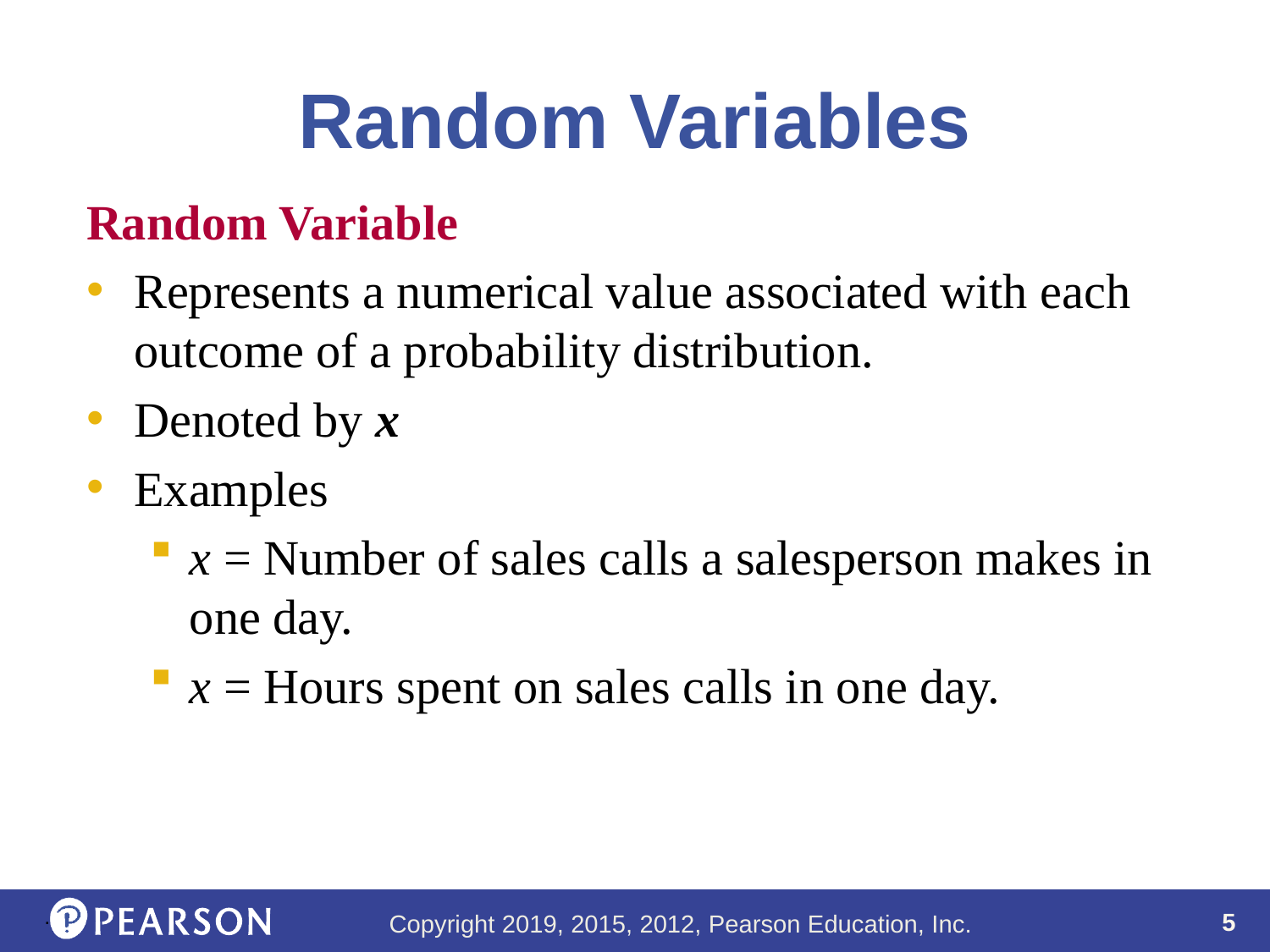

# Random Variables
Random Variable
Represents a numerical value associated with each outcome of a probability distribution.
Denoted by x
Examples
x = Number of sales calls a salesperson makes in one day.
x = Hours spent on sales calls in one day.
.